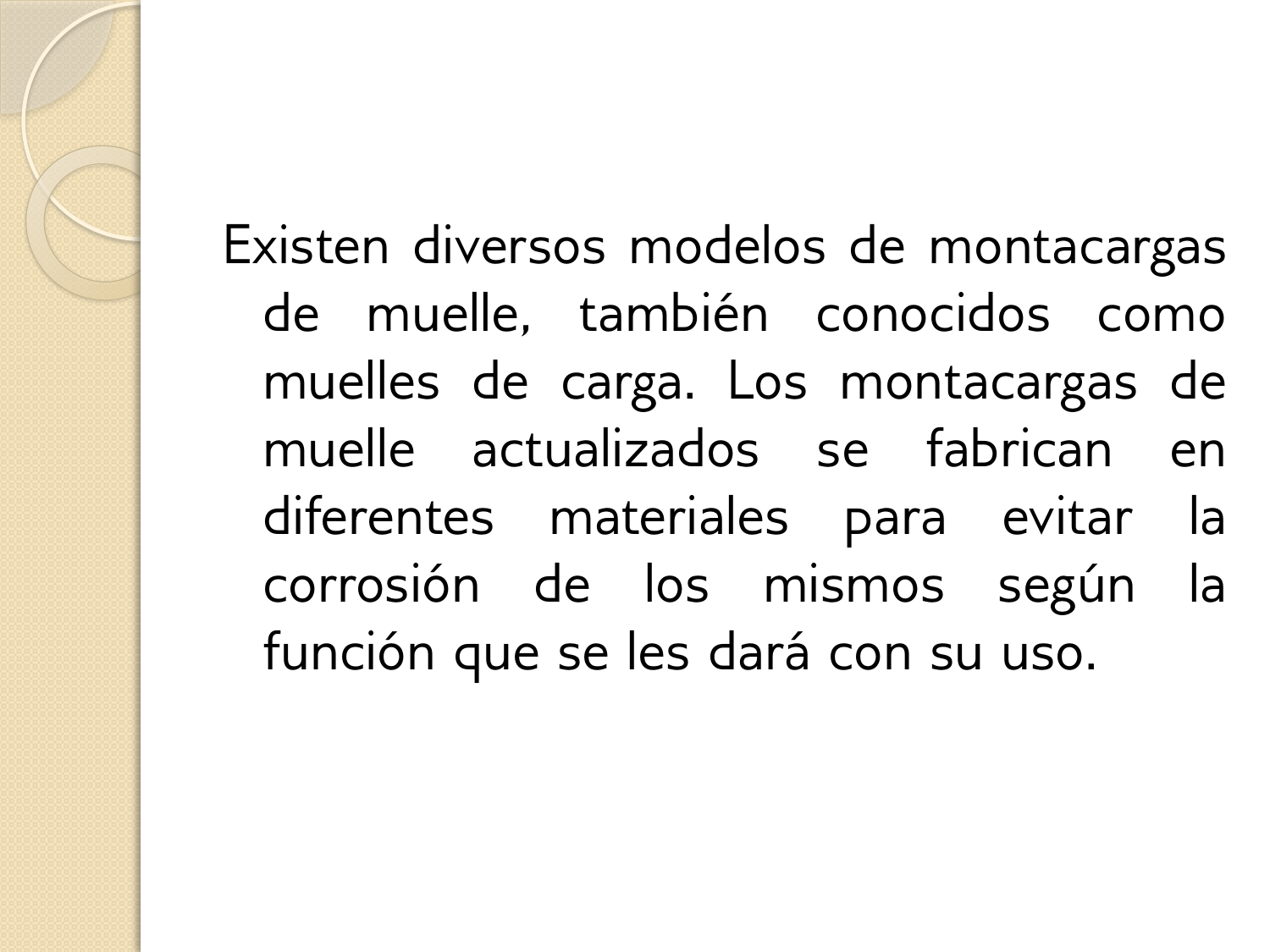

#
Existen diversos modelos de montacargas de muelle, también conocidos como muelles de carga. Los montacargas de muelle actualizados se fabrican en diferentes materiales para evitar la corrosión de los mismos según la función que se les dará con su uso.